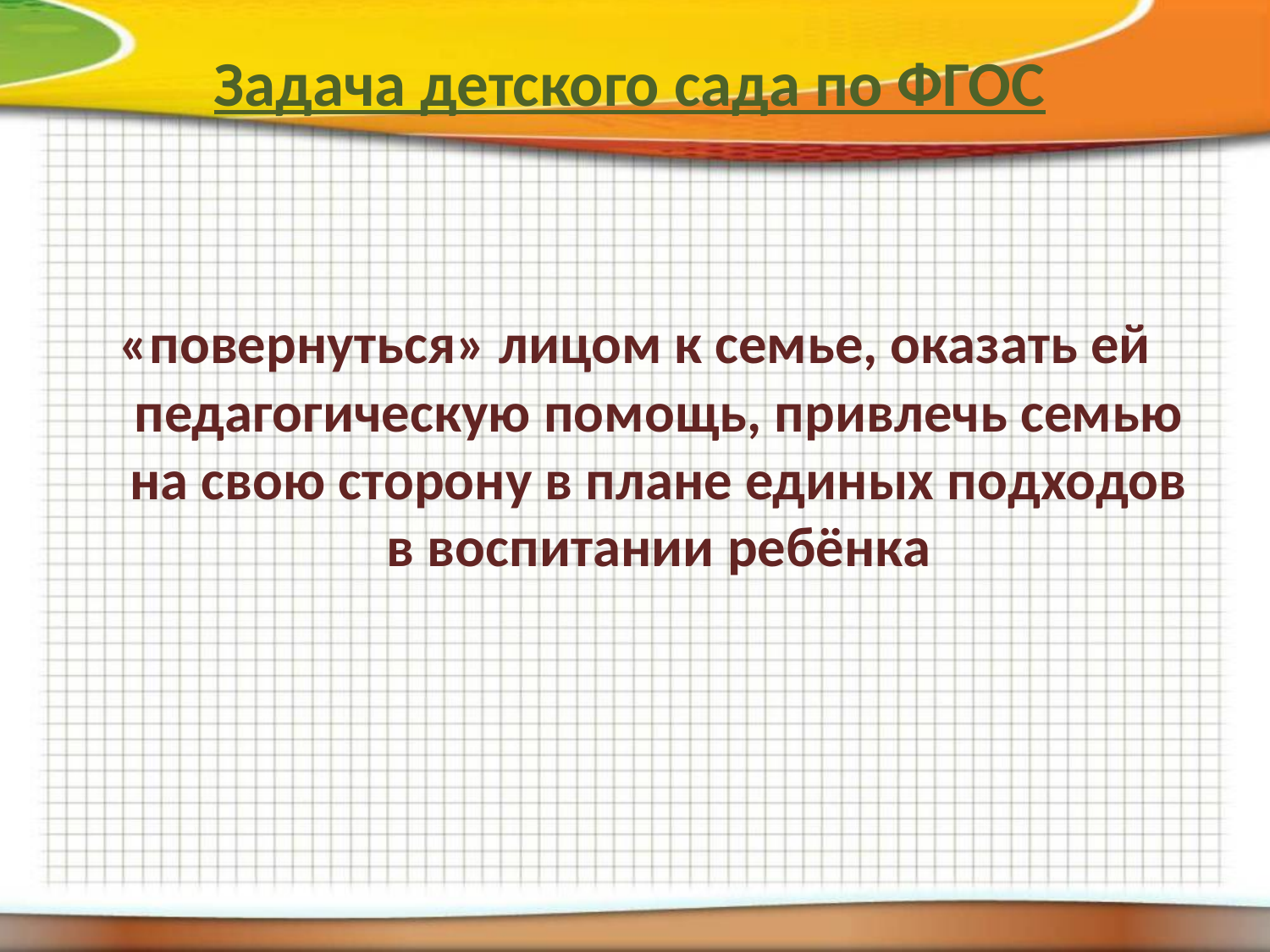

#
Задача детского сада по ФГОС

«повернуться» лицом к семье, оказать ей педагогическую помощь, привлечь семью на свою сторону в плане единых подходов в воспитании ребёнка